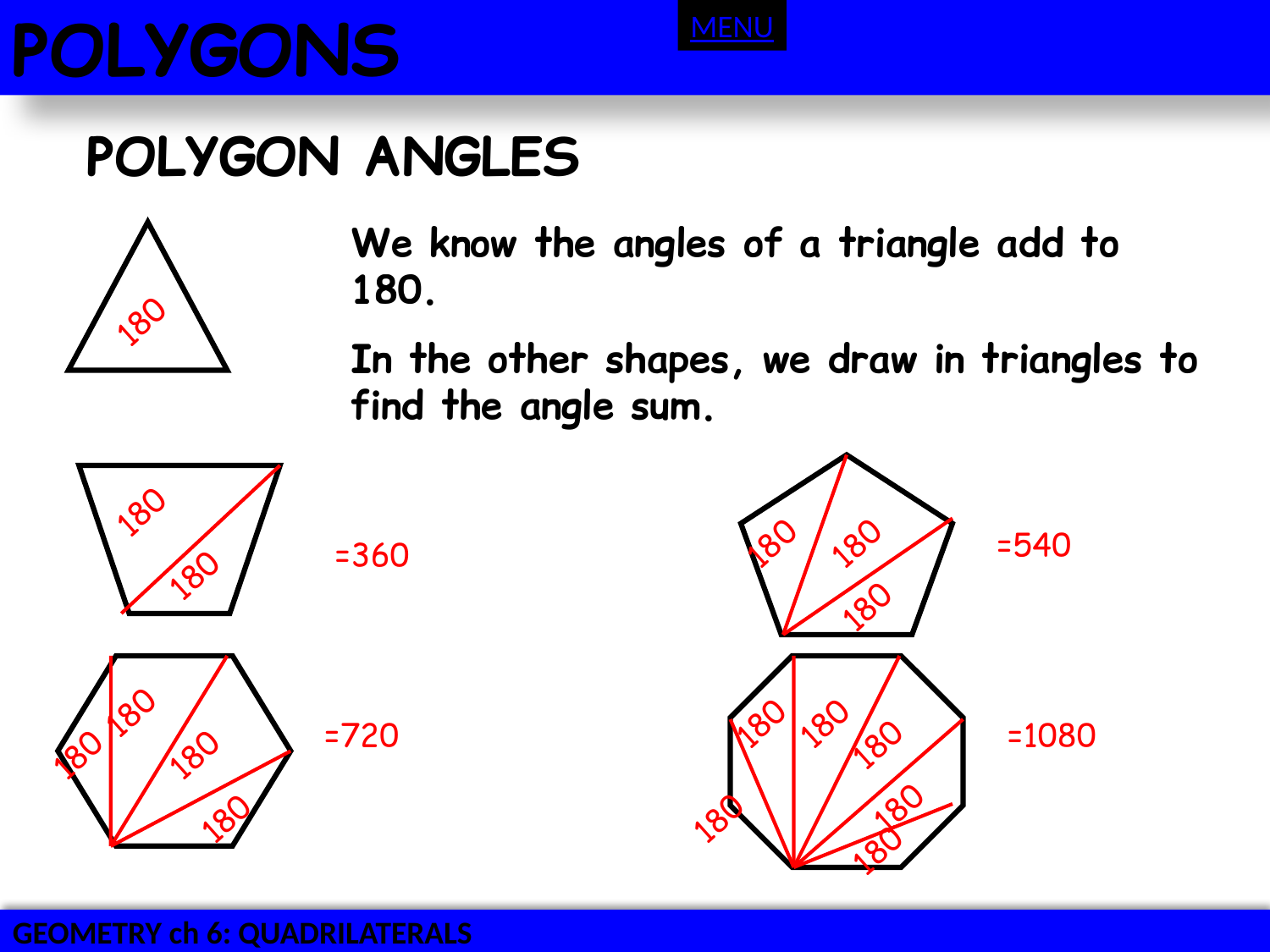

POLYGONS
MENU
POLYGON ANGLES
We know the angles of a triangle add to 180.

180
In the other shapes, we draw in triangles to find the angle sum.

180
180
180

=540
=360
180
180

180
180
180
=720
=1080
180

180
180

180
180
180

180
GEOMETRY ch 6: QUADRILATERALS